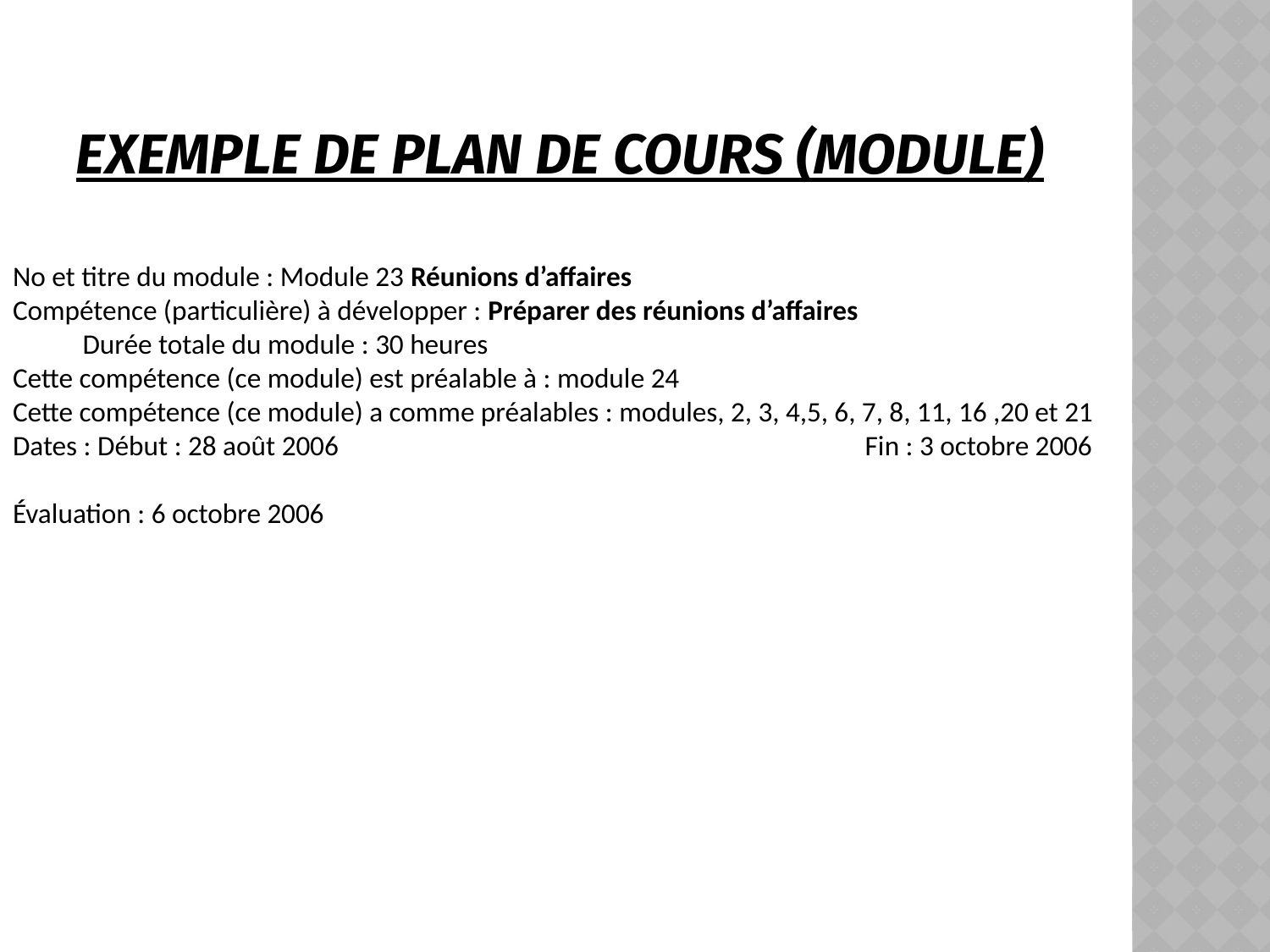

# EXEMPLE DE PLAN DE COURS (MODULE)
No et titre du module : Module 23 Réunions d’affaires
Compétence (particulière) à développer : Préparer des réunions d’affaires                                                   Durée totale du module : 30 heures
Cette compétence (ce module) est préalable à : module 24
Cette compétence (ce module) a comme préalables : modules, 2, 3, 4,5, 6, 7, 8, 11, 16 ,20 et 21
Dates : Début : 28 août 2006                                                                                   Fin : 3 octobre 2006
Évaluation : 6 octobre 2006